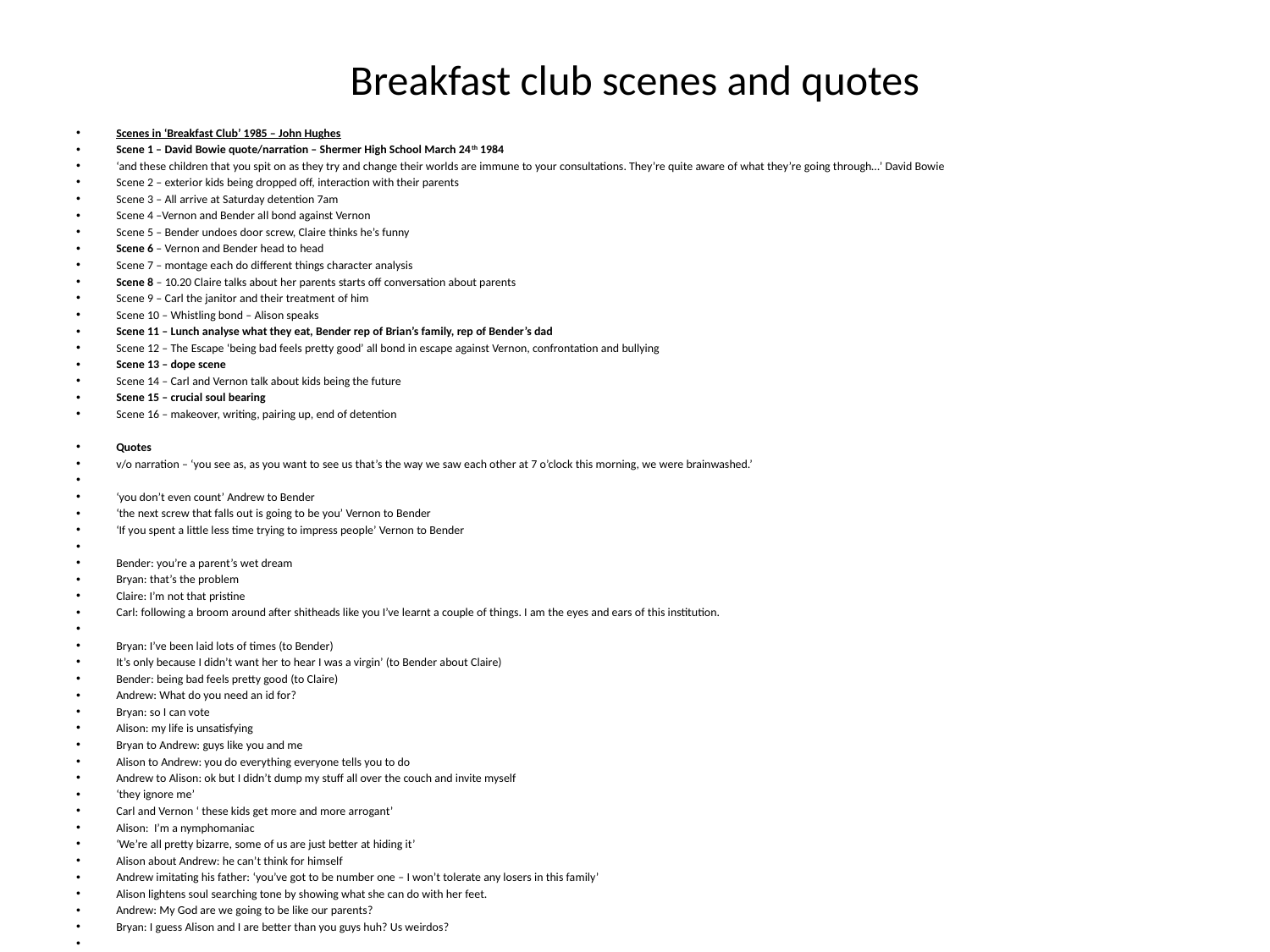

# Breakfast club scenes and quotes
Scenes in ‘Breakfast Club’ 1985 – John Hughes
Scene 1 – David Bowie quote/narration – Shermer High School March 24th 1984
‘and these children that you spit on as they try and change their worlds are immune to your consultations. They’re quite aware of what they’re going through…’ David Bowie
Scene 2 – exterior kids being dropped off, interaction with their parents
Scene 3 – All arrive at Saturday detention 7am
Scene 4 –Vernon and Bender all bond against Vernon
Scene 5 – Bender undoes door screw, Claire thinks he’s funny
Scene 6 – Vernon and Bender head to head
Scene 7 – montage each do different things character analysis
Scene 8 – 10.20 Claire talks about her parents starts off conversation about parents
Scene 9 – Carl the janitor and their treatment of him
Scene 10 – Whistling bond – Alison speaks
Scene 11 – Lunch analyse what they eat, Bender rep of Brian’s family, rep of Bender’s dad
Scene 12 – The Escape ‘being bad feels pretty good’ all bond in escape against Vernon, confrontation and bullying
Scene 13 – dope scene
Scene 14 – Carl and Vernon talk about kids being the future
Scene 15 – crucial soul bearing
Scene 16 – makeover, writing, pairing up, end of detention

Quotes
v/o narration – ‘you see as, as you want to see us that’s the way we saw each other at 7 o’clock this morning, we were brainwashed.’

‘you don’t even count’ Andrew to Bender
‘the next screw that falls out is going to be you’ Vernon to Bender
‘If you spent a little less time trying to impress people’ Vernon to Bender

Bender: you’re a parent’s wet dream
Bryan: that’s the problem
Claire: I’m not that pristine
Carl: following a broom around after shitheads like you I’ve learnt a couple of things. I am the eyes and ears of this institution.

Bryan: I’ve been laid lots of times (to Bender)
It’s only because I didn’t want her to hear I was a virgin’ (to Bender about Claire)
Bender: being bad feels pretty good (to Claire)
Andrew: What do you need an id for?
Bryan: so I can vote
Alison: my life is unsatisfying
Bryan to Andrew: guys like you and me
Alison to Andrew: you do everything everyone tells you to do
Andrew to Alison: ok but I didn’t dump my stuff all over the couch and invite myself
‘they ignore me’
Carl and Vernon ‘ these kids get more and more arrogant’
Alison:  I’m a nymphomaniac
‘We’re all pretty bizarre, some of us are just better at hiding it’
Alison about Andrew: he can’t think for himself
Andrew imitating his father: ‘you’ve got to be number one – I won’t tolerate any losers in this family’
Alison lightens soul searching tone by showing what she can do with her feet.
Andrew: My God are we going to be like our parents?
Bryan: I guess Alison and I are better than you guys huh? Us weirdos?

More quotes - http://www.imdb.com/title/tt0088847/quotes